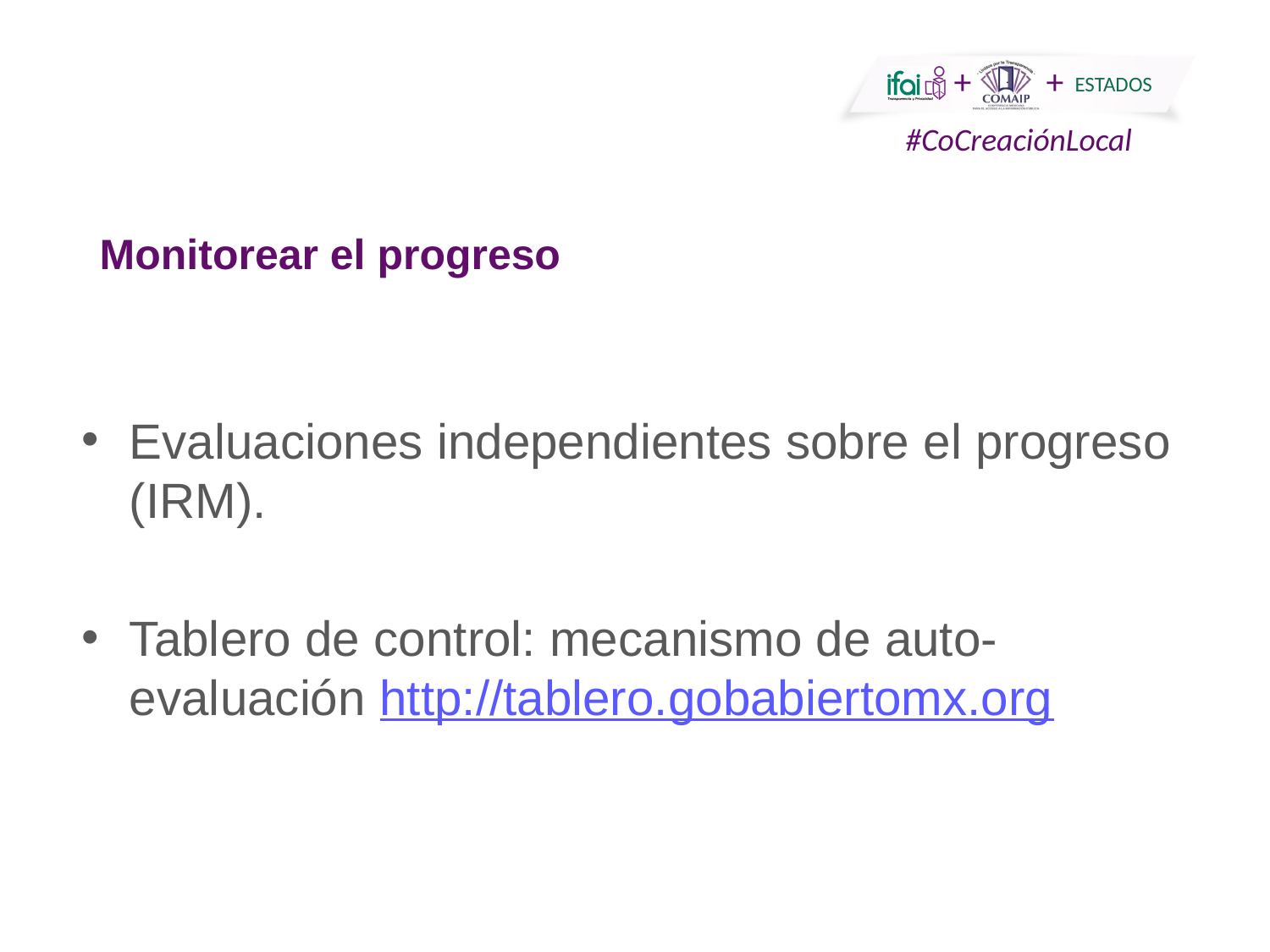

Monitorear el progreso
Evaluaciones independientes sobre el progreso (IRM).

Tablero de control: mecanismo de auto-evaluación http://tablero.gobabiertomx.org